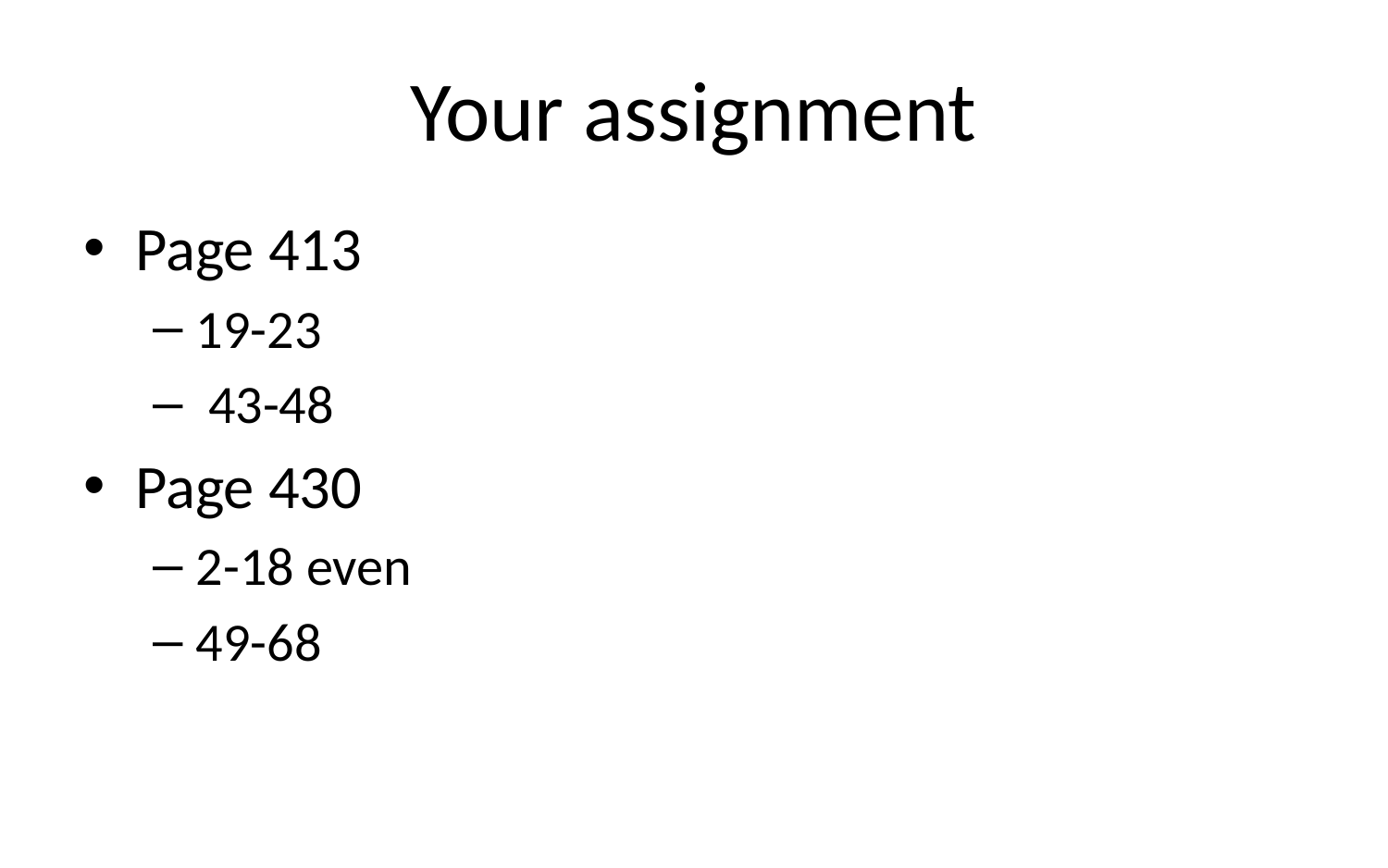

# Your assignment
Page 413
19-23
 43-48
Page 430
2-18 even
49-68